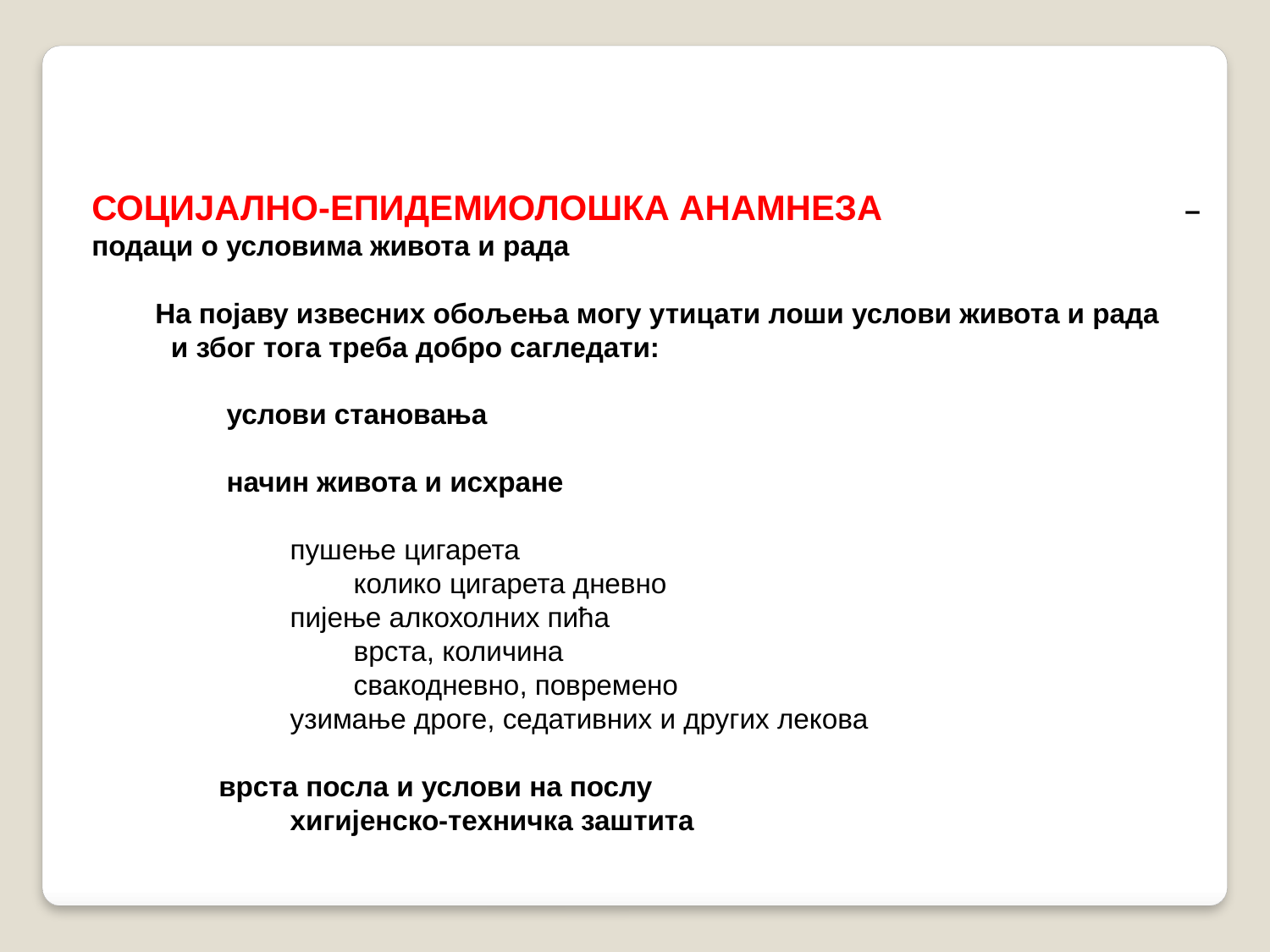

СОЦИЈАЛНО-ЕПИДЕМИОЛОШКА АНАМНЕЗА                               – подаци о условима живота и рада

На појаву извесних обољења могу утицати лоши услови живота и рада         и због тога треба добро сагледати:

 услови становања

 начин живота и исхране

 пушење цигарета
 колико цигарета дневно
 пијење алкохолних пића
 врста, количина
 свакодневно, повремено
 узимање дроге, седативних и других лекова

врста посла и услови на послу
 хигијенско-техничка заштита